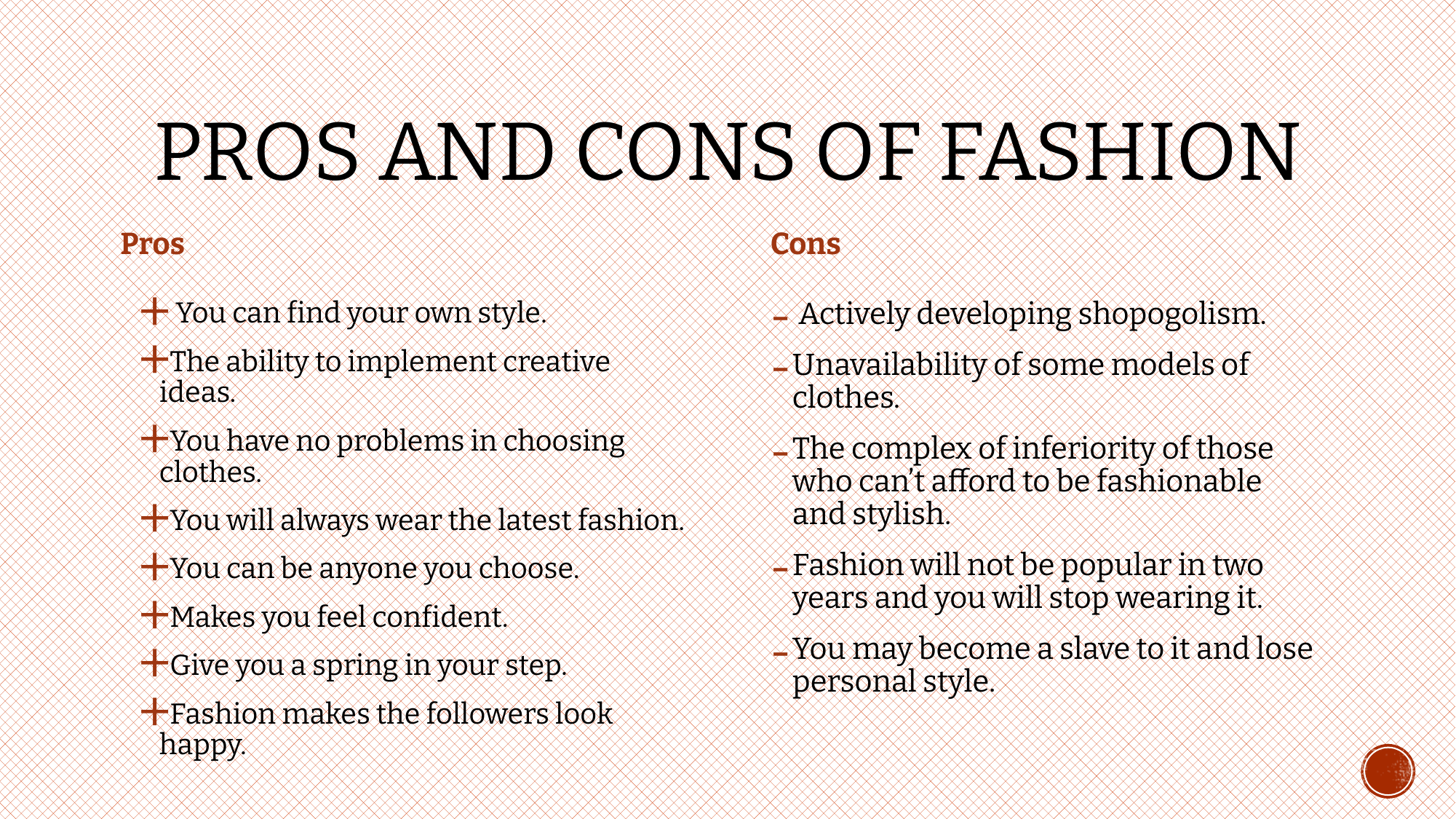

# Pros and cons of fashion
Pros
Cons
 You can find your own style.
The ability to implement creative ideas.
You have no problems in choosing clothes.
You will always wear the latest fashion.
You can be anyone you choose.
Makes you feel confident.
Give you a spring in your step.
Fashion makes the followers look happy.

 Actively developing shopogolism.
Unavailability of some models of clothes.
The complex of inferiority of those who can’t afford to be fashionable and stylish.
Fashion will not be popular in two years and you will stop wearing it.
You may become a slave to it and lose personal style.